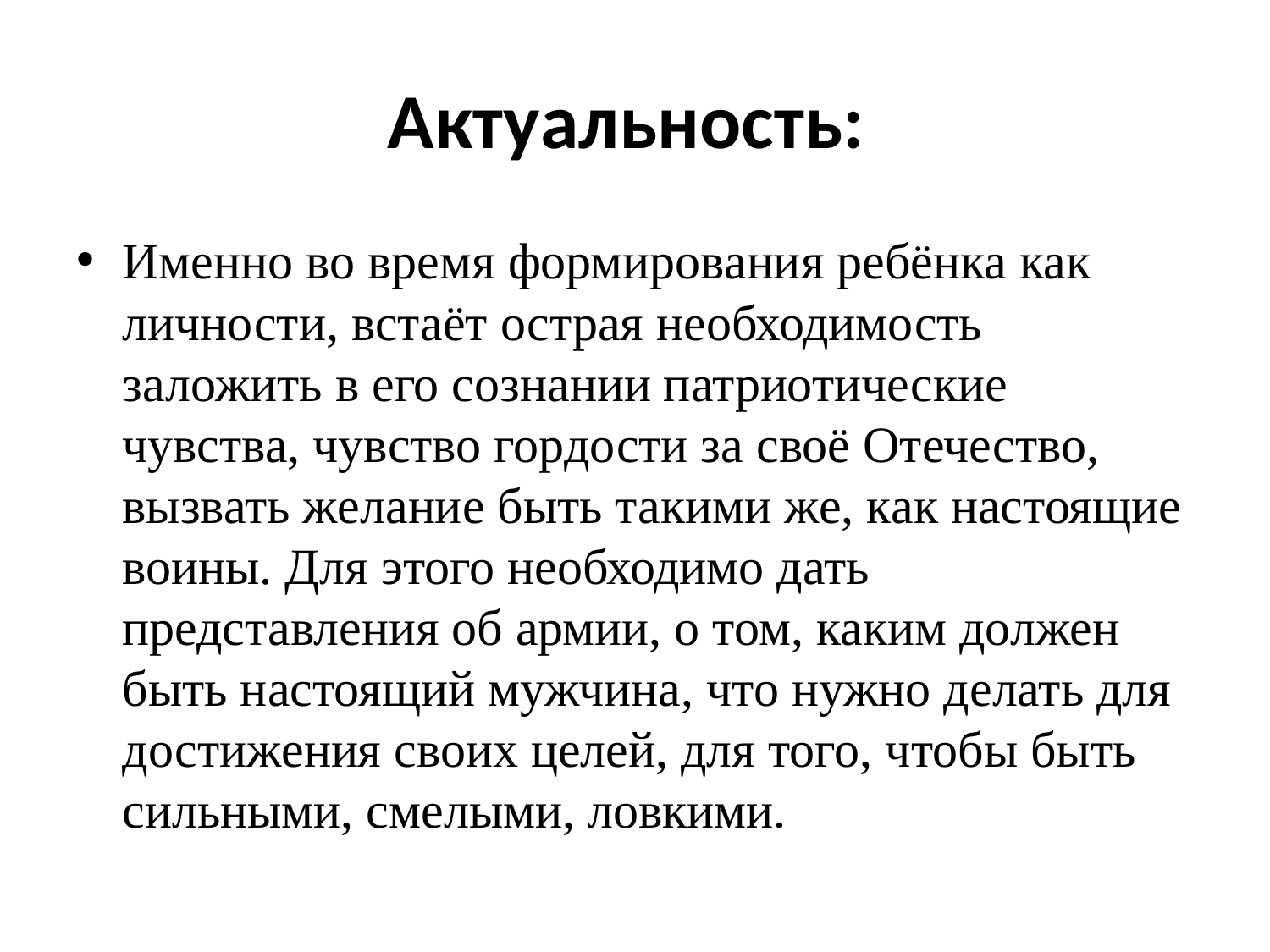

# Актуальность:
Именно во время формирования ребёнка как личности, встаёт острая необходимость заложить в его сознании патриотические чувства, чувство гордости за своё Отечество, вызвать желание быть такими же, как настоящие воины. Для этого необходимо дать представления об армии, о том, каким должен быть настоящий мужчина, что нужно делать для достижения своих целей, для того, чтобы быть сильными, смелыми, ловкими.